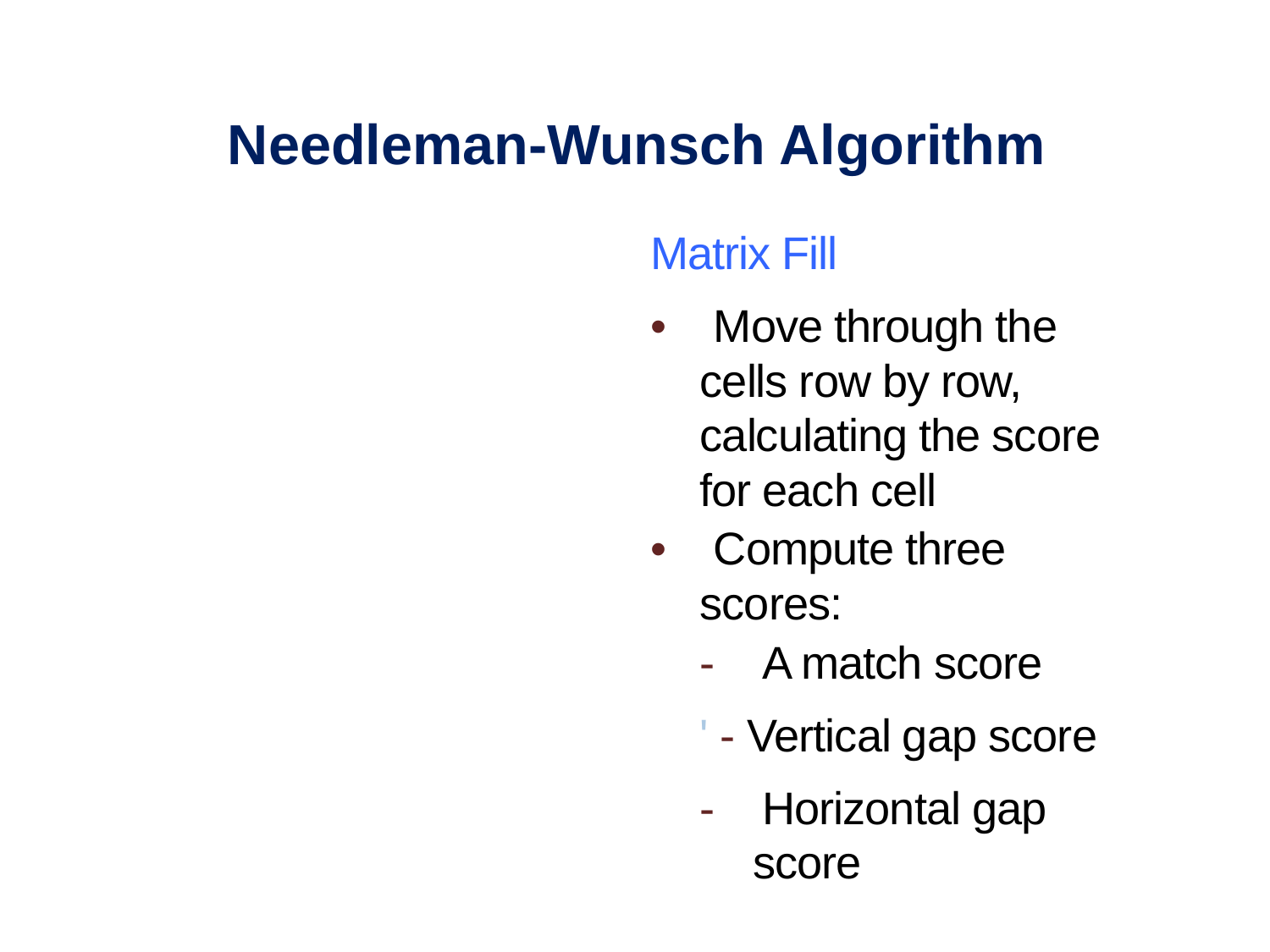

Needleman-Wunsch Algorithm
Matrix Fill
•    Move through the cells row by row, calculating the score for each cell
•    Compute three scores:
-    A match score
' - Vertical gap score
-    Horizontal gap score